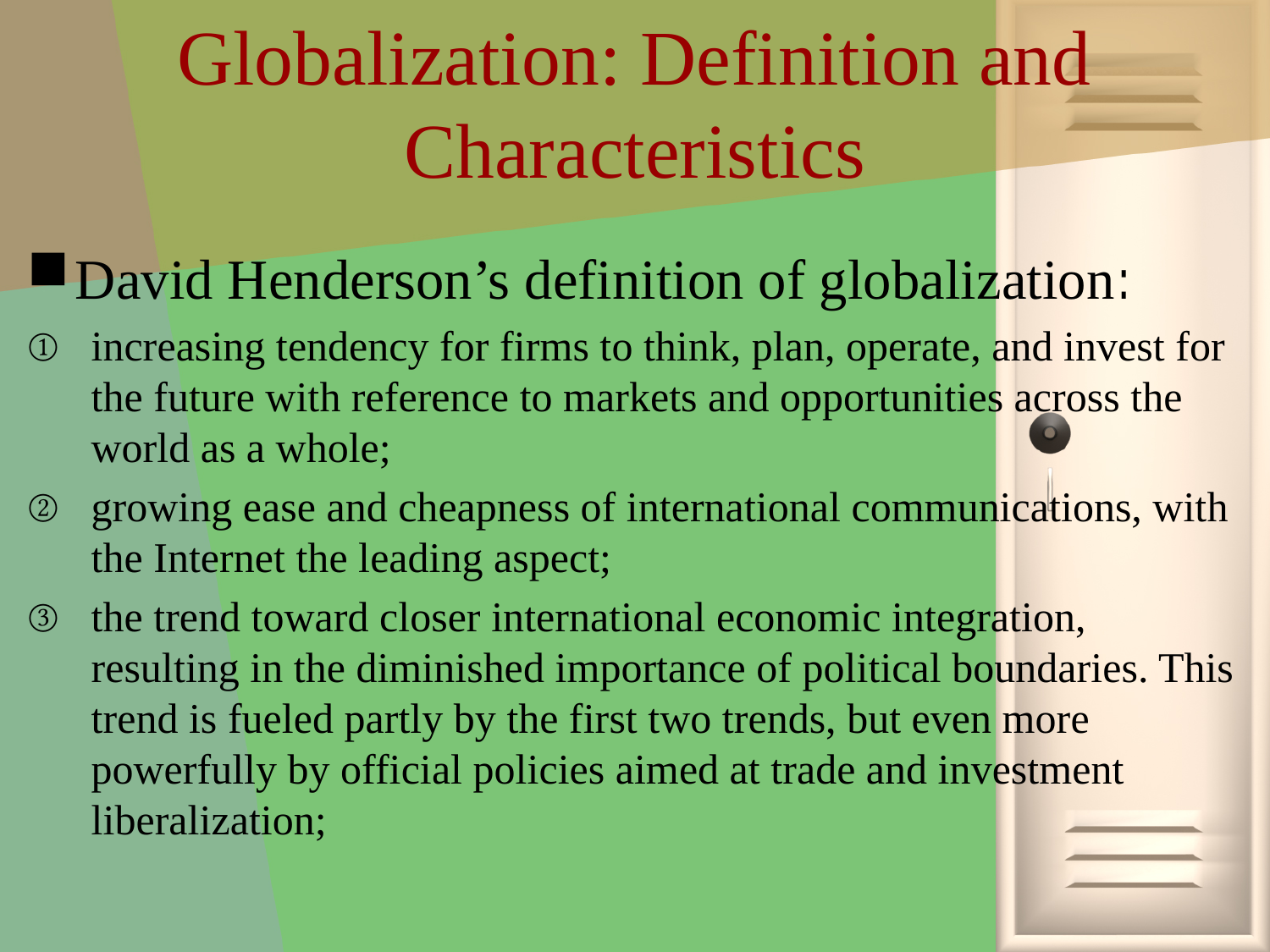

# Globalization: Definition and Characteristics
David Henderson’s definition of globalization:
increasing tendency for firms to think, plan, operate, and invest for the future with reference to markets and opportunities across the world as a whole;
growing ease and cheapness of international communications, with the Internet the leading aspect;
the trend toward closer international economic integration, resulting in the diminished importance of political boundaries. This trend is fueled partly by the first two trends, but even more powerfully by official policies aimed at trade and investment liberalization;